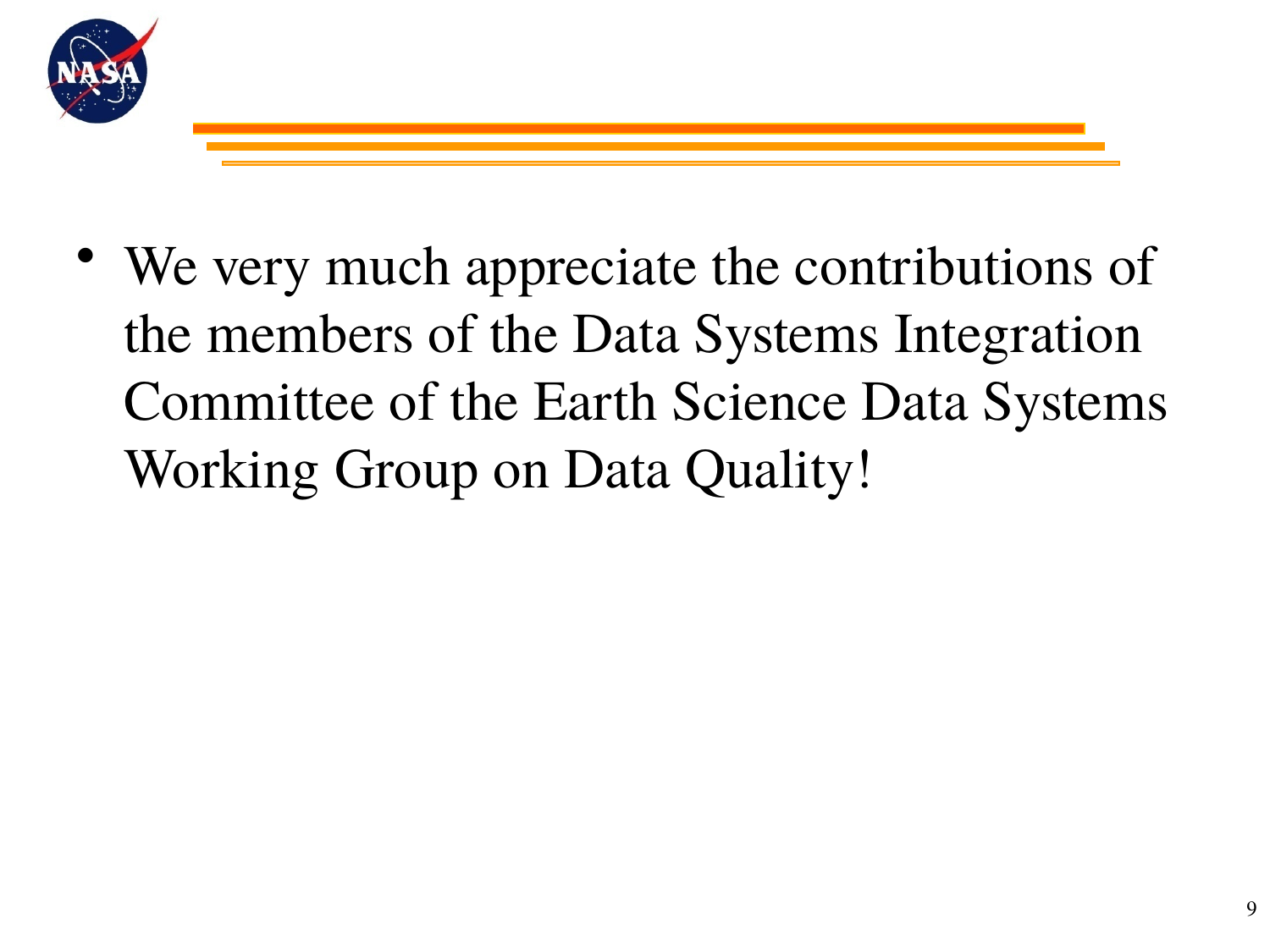

We very much appreciate the contributions of the members of the Data Systems Integration Committee of the Earth Science Data Systems Working Group on Data Quality!
9